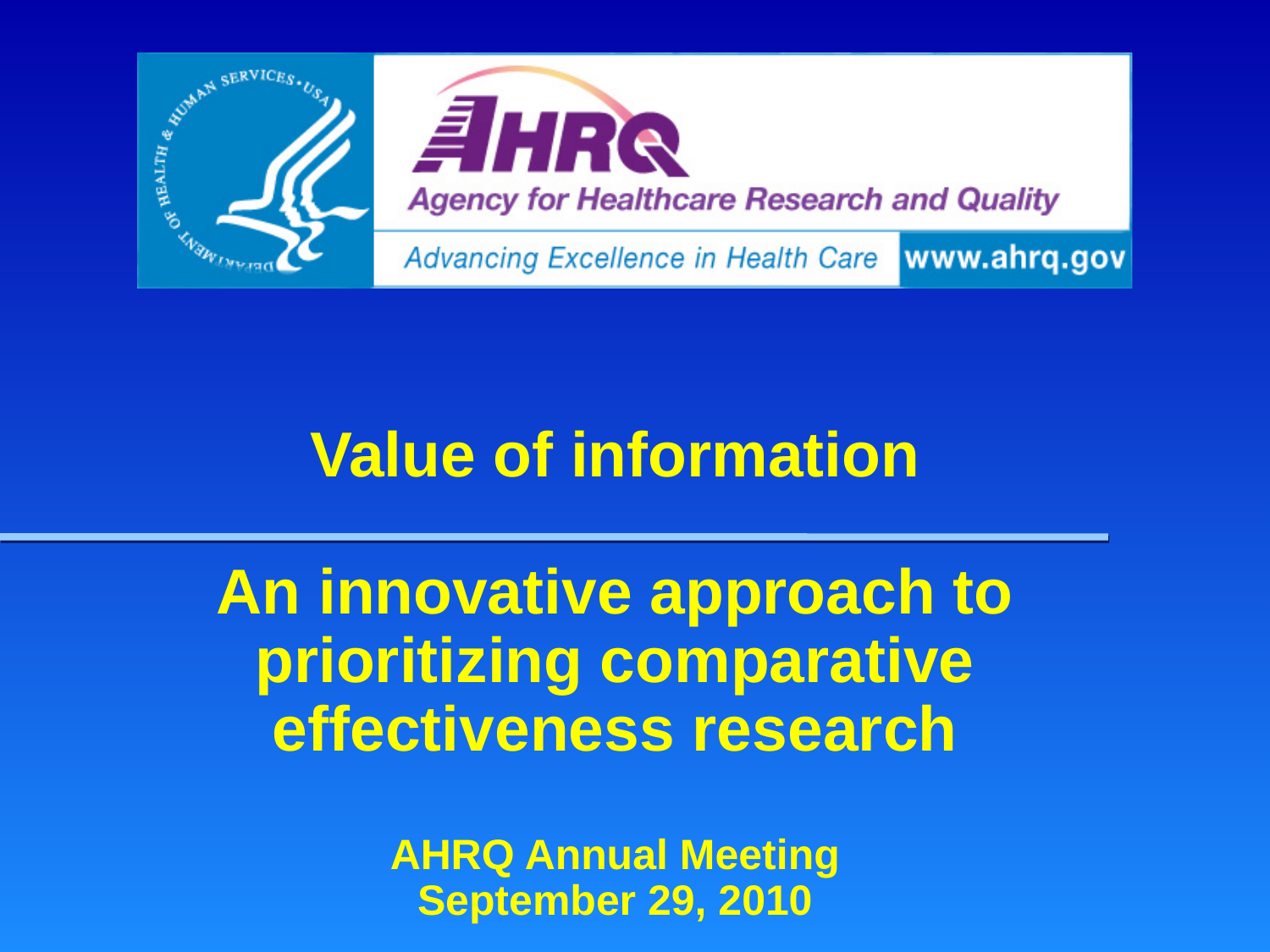

# Value of information An innovative approach to prioritizing comparative effectiveness research AHRQ Annual Meeting September 29, 2010